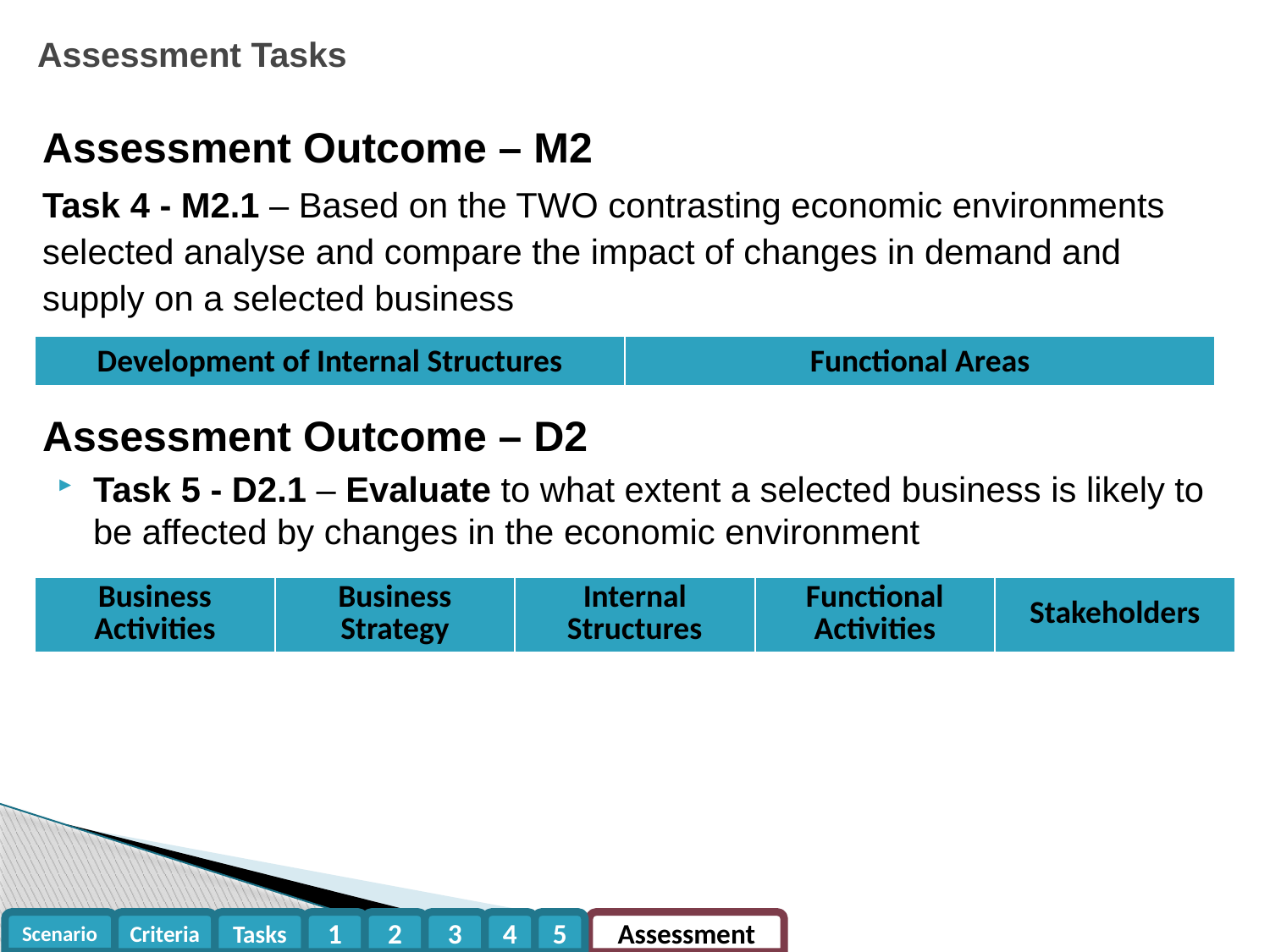

Assessment Tasks
Assessment Outcome – M2
Task 4 - M2.1 – Based on the TWO contrasting economic environments selected analyse and compare the impact of changes in demand and supply on a selected business

Assessment Outcome – D2
Task 5 - D2.1 – Evaluate to what extent a selected business is likely to be affected by changes in the economic environment

| Development of Internal Structures | Functional Areas |
| --- | --- |
| Business Activities | Business Strategy | Internal Structures | Functional Activities | Stakeholders |
| --- | --- | --- | --- | --- |